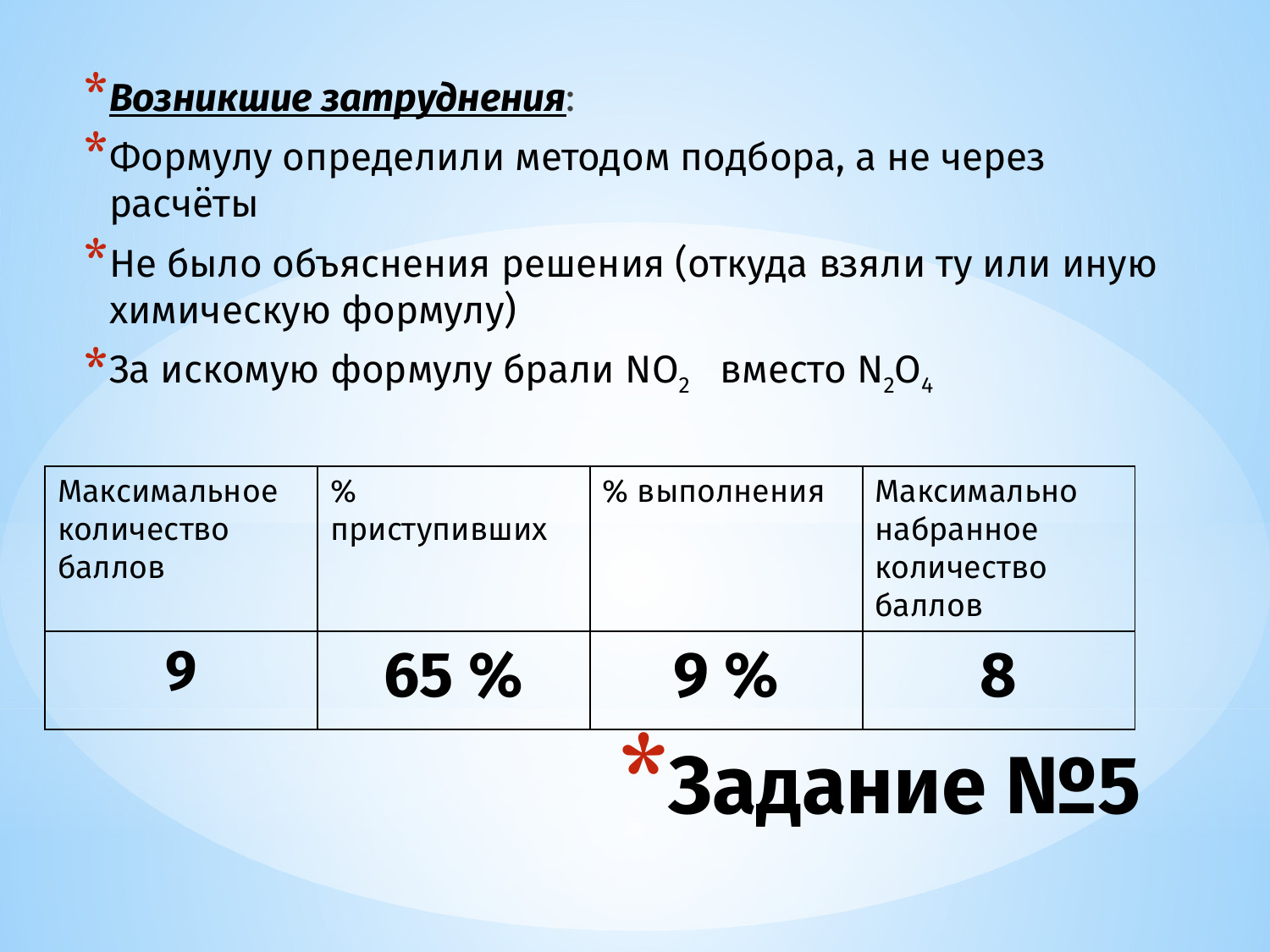

Возникшие затруднения:
Формулу определили методом подбора, а не через расчёты
Не было объяснения решения (откуда взяли ту или иную химическую формулу)
За искомую формулу брали NO2   вместо N2O4

| Максимальное количество баллов | % приступивших | % выполнения | Максимально набранное количество баллов |
| --- | --- | --- | --- |
| 9 | 65 % | 9 % | 8 |
# Задание №5